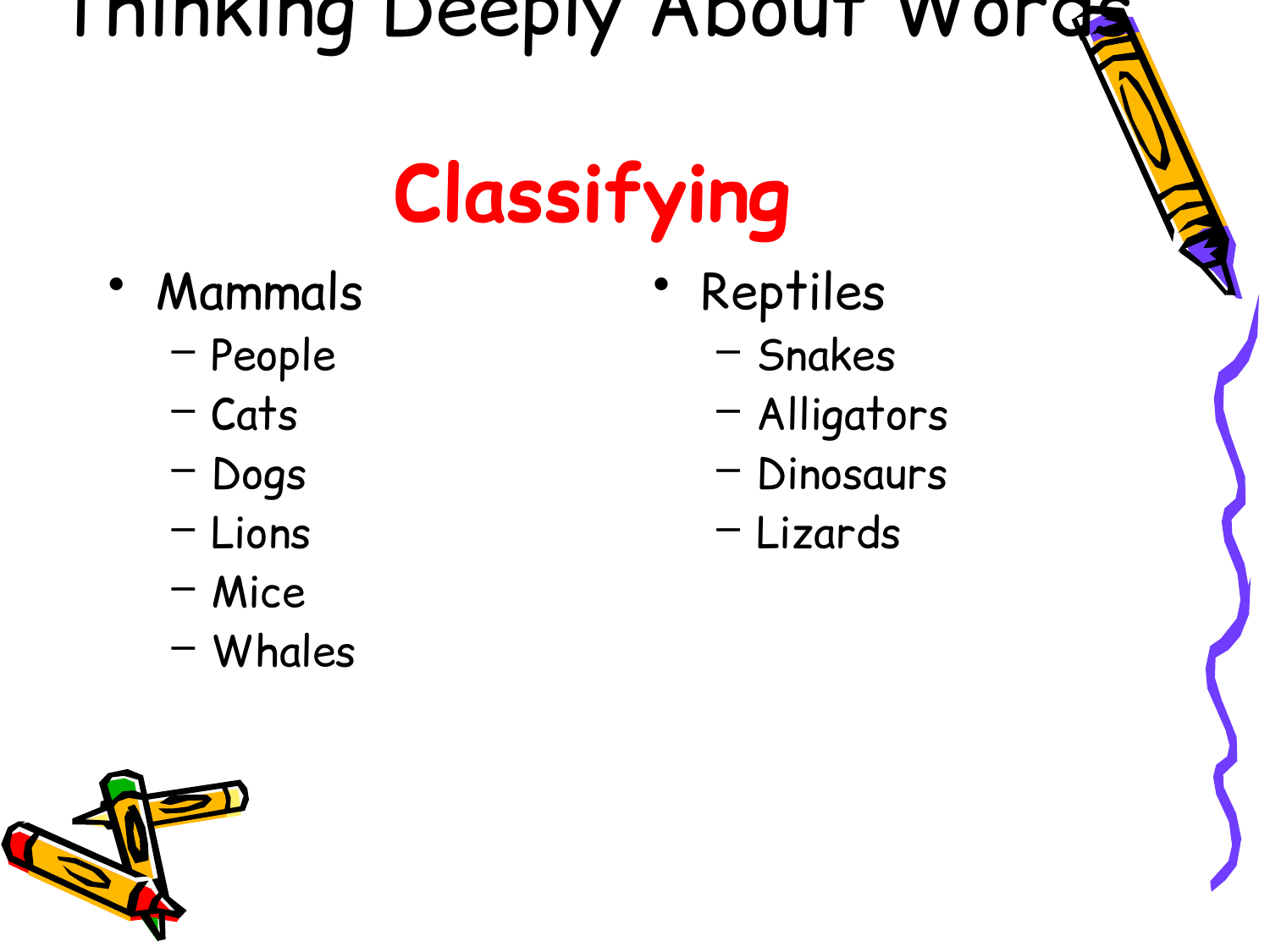

# Thinking Deeply About Words Classifying
Mammals
People
Cats
Dogs
Lions
Mice
Whales
Reptiles
Snakes
Alligators
Dinosaurs
Lizards